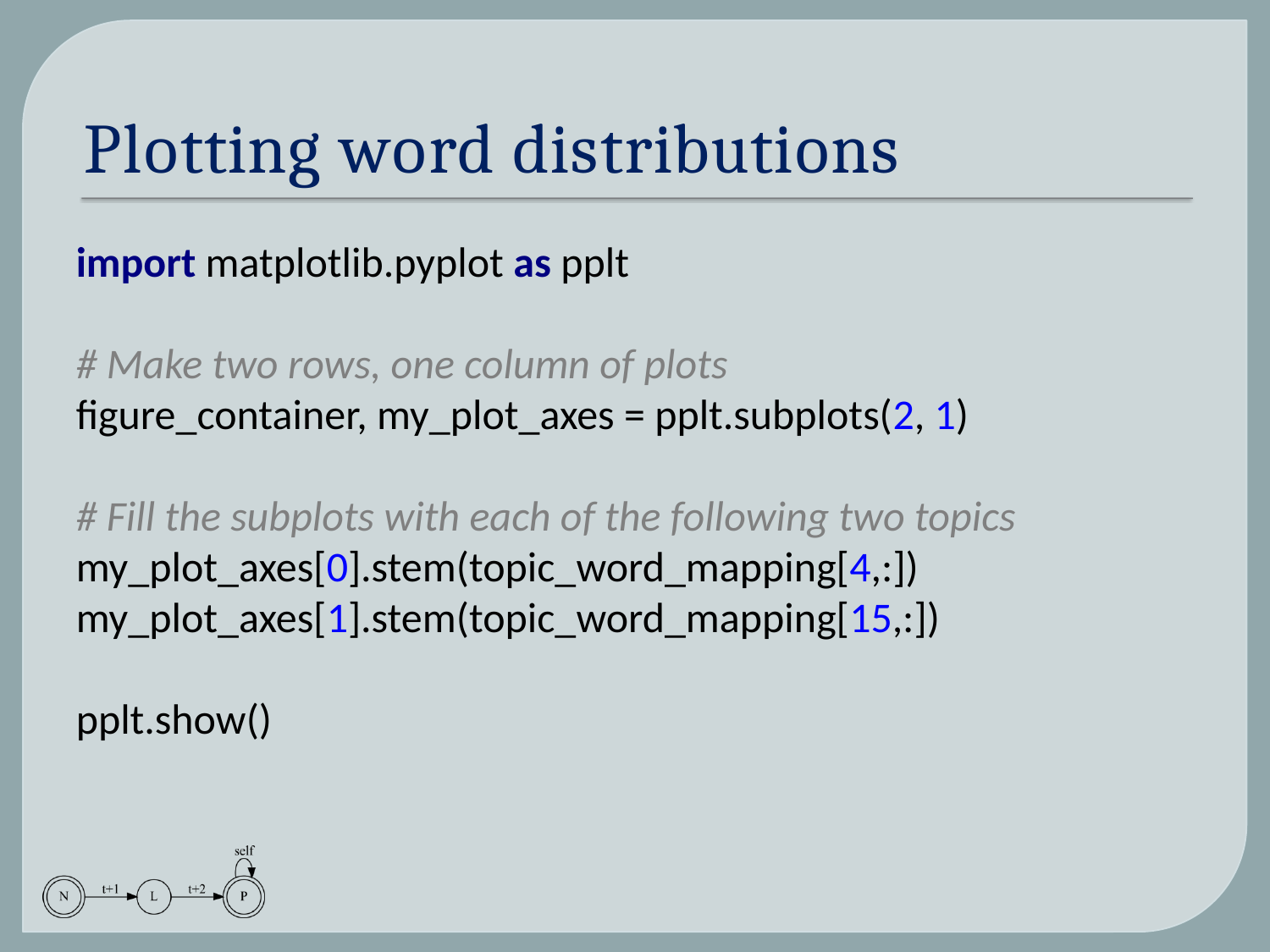

# Plotting word distributions
import matplotlib.pyplot as pplt
# Make two rows, one column of plots
figure_container, my_plot_axes = pplt.subplots(2, 1)
# Fill the subplots with each of the following two topics
my_plot_axes[0].stem(topic_word_mapping[4,:])
my_plot_axes[1].stem(topic_word_mapping[15,:])
pplt.show()